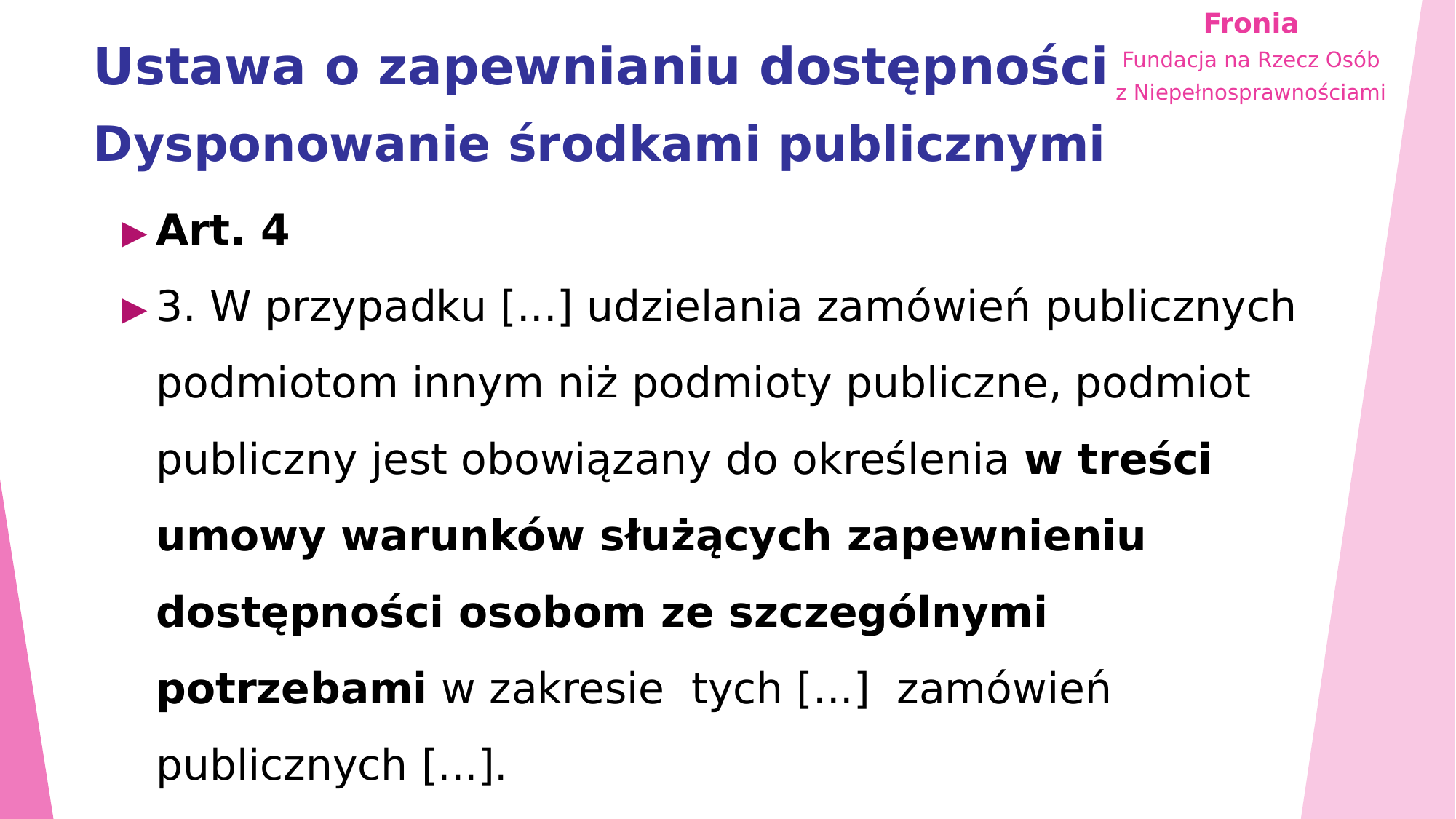

# Ustawa o zapewnianiu dostępności
Dysponowanie środkami publicznymi
Art. 4
3. W przypadku [...] udzielania zamówień publicznych podmiotom innym niż podmioty publiczne, podmiot publiczny jest obowiązany do określenia w treści umowy warunków służących zapewnieniu dostępności osobom ze szczególnymi potrzebami w zakresie  tych [...]  zamówień publicznych [...].